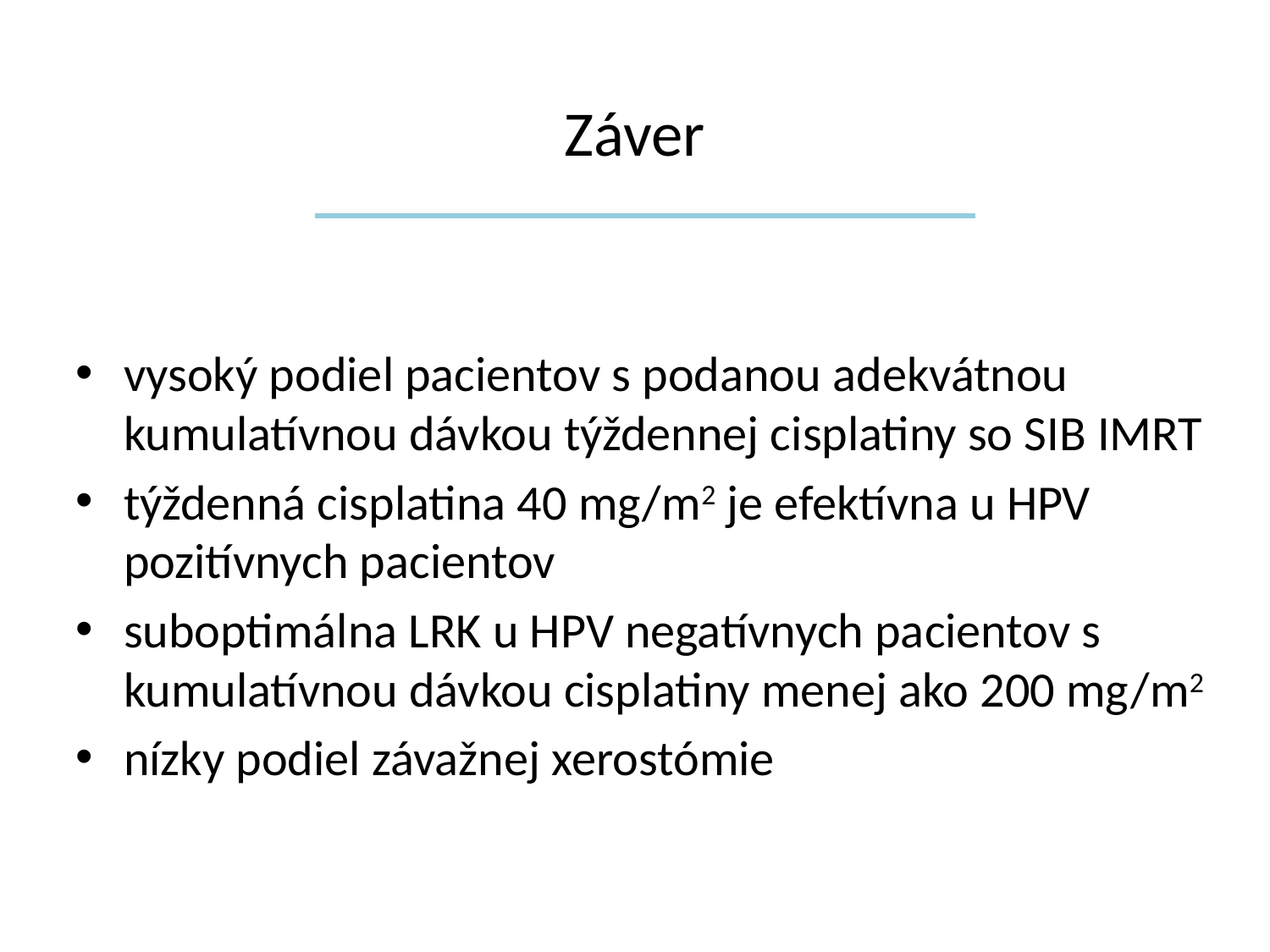

Záver
vysoký podiel pacientov s podanou adekvátnou kumulatívnou dávkou týždennej cisplatiny so SIB IMRT
týždenná cisplatina 40 mg/m2 je efektívna u HPV pozitívnych pacientov
suboptimálna LRK u HPV negatívnych pacientov s kumulatívnou dávkou cisplatiny menej ako 200 mg/m2
nízky podiel závažnej xerostómie